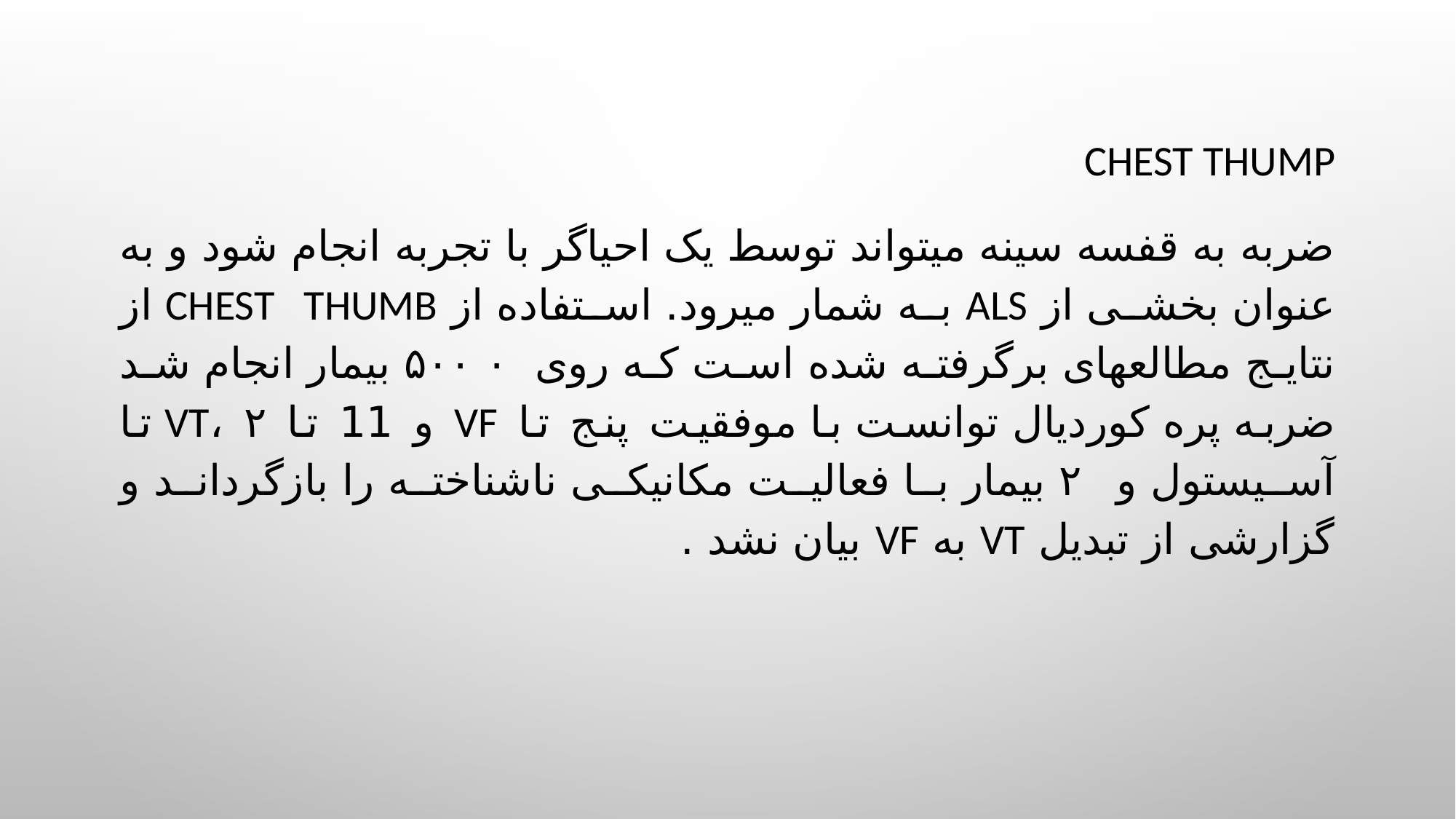

#
Chest Thump
ضربه به قفسه سینه میتواند توسط یک احیاگر با تجربه انجام شود و به عنوان بخشی از ALS به شمار میرود. استفاده از Chest Thumb از نتایج مطالعهای برگرفته شده است که روی ۵۰۰۰ بیمار انجام شد ضربه پره کوردیال توانست با موفقیت پنج تا VF و 11 تا VT، ۲ تا آسیستول و ۲ بیمار با فعالیت مکانیکی ناشناخته را بازگرداند و گزارشی از تبدیل VT به VF بیان نشد .